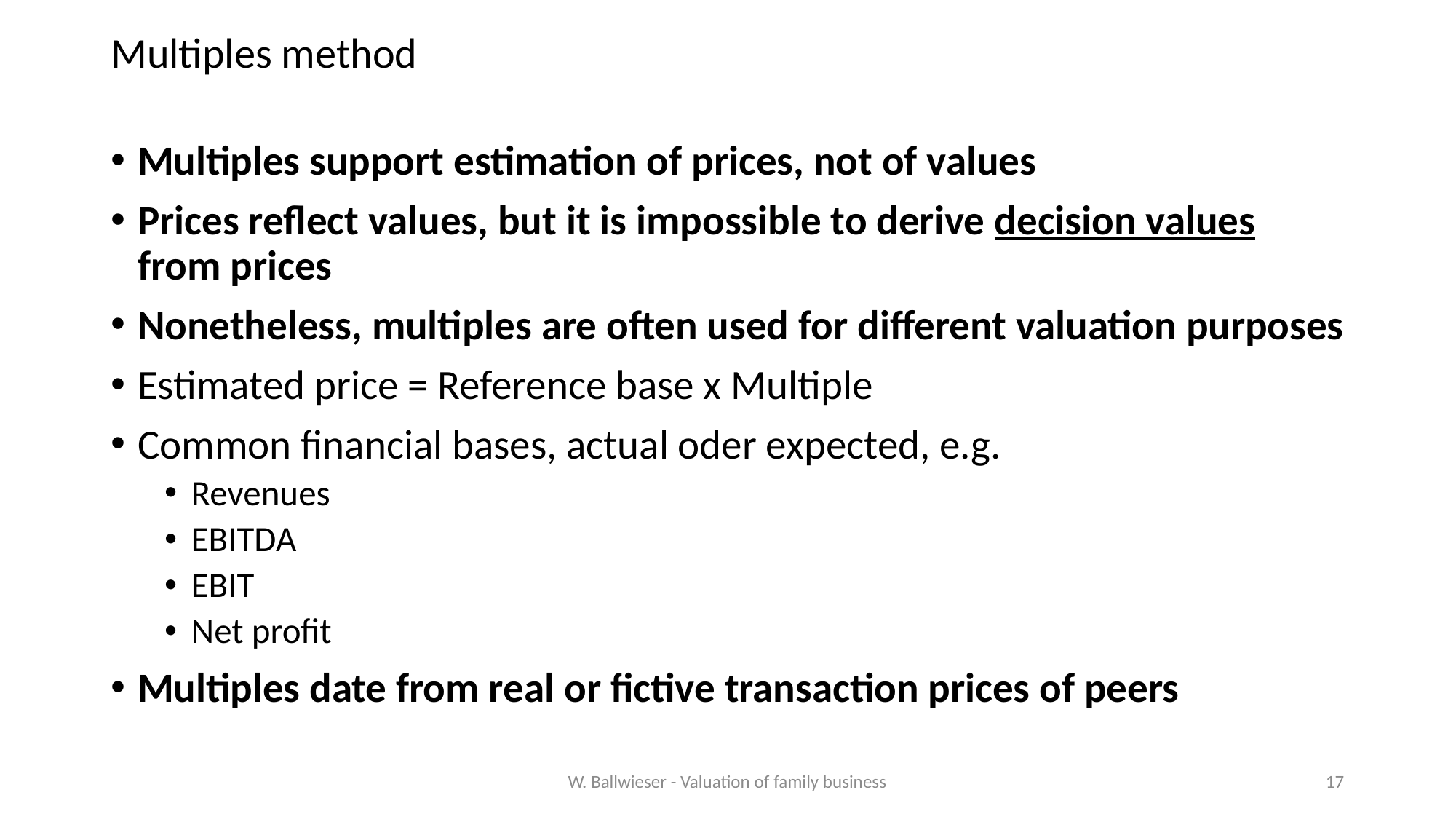

# Multiples method
Multiples support estimation of prices, not of values
Prices reflect values, but it is impossible to derive decision values from prices
Nonetheless, multiples are often used for different valuation purposes
Estimated price = Reference base x Multiple
Common financial bases, actual oder expected, e.g.
Revenues
EBITDA
EBIT
Net profit
Multiples date from real or fictive transaction prices of peers

W. Ballwieser - Valuation of family business
17